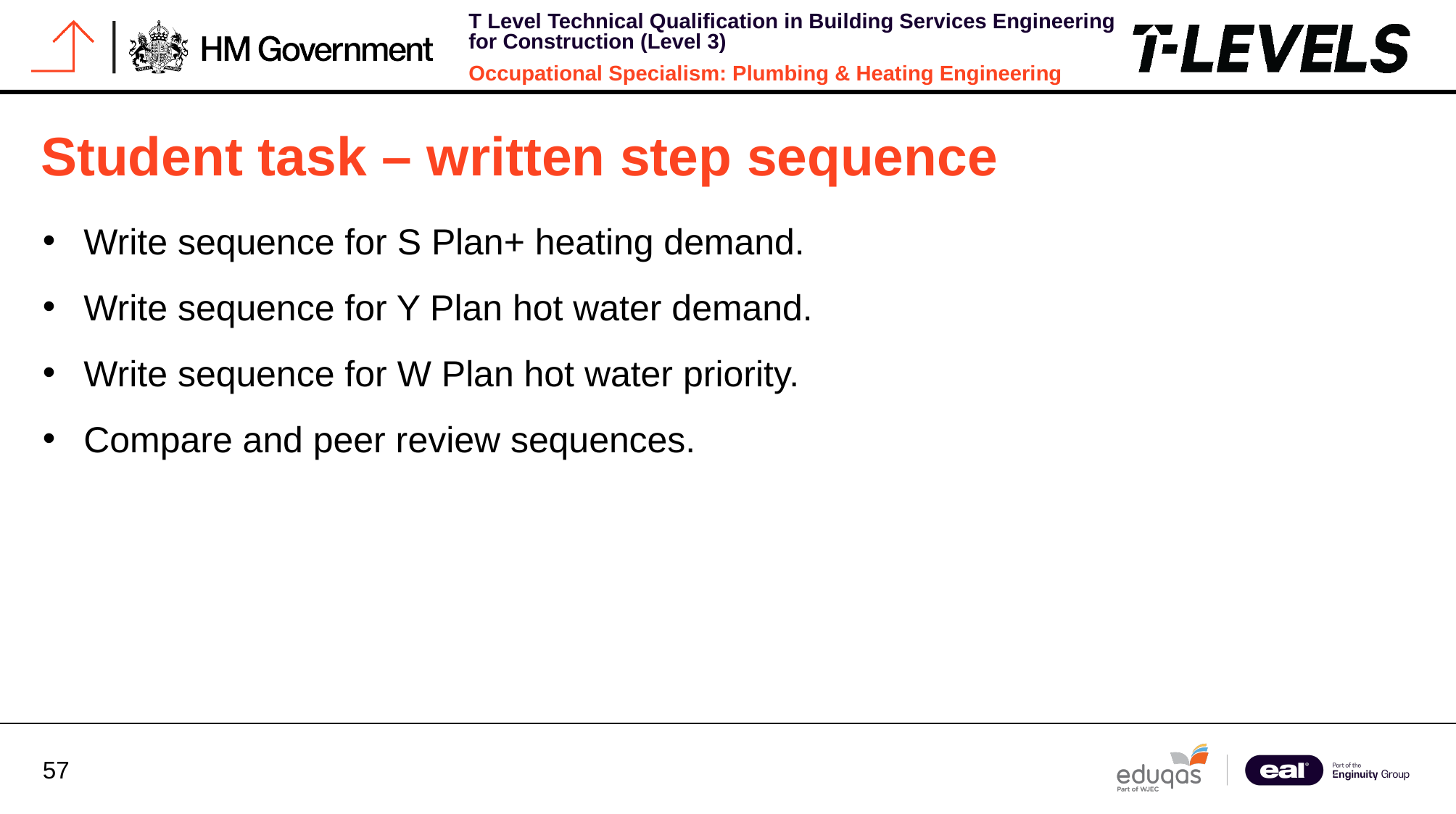

# Student task – written step sequence
Write sequence for S Plan+ heating demand.
Write sequence for Y Plan hot water demand.
Write sequence for W Plan hot water priority.
Compare and peer review sequences.